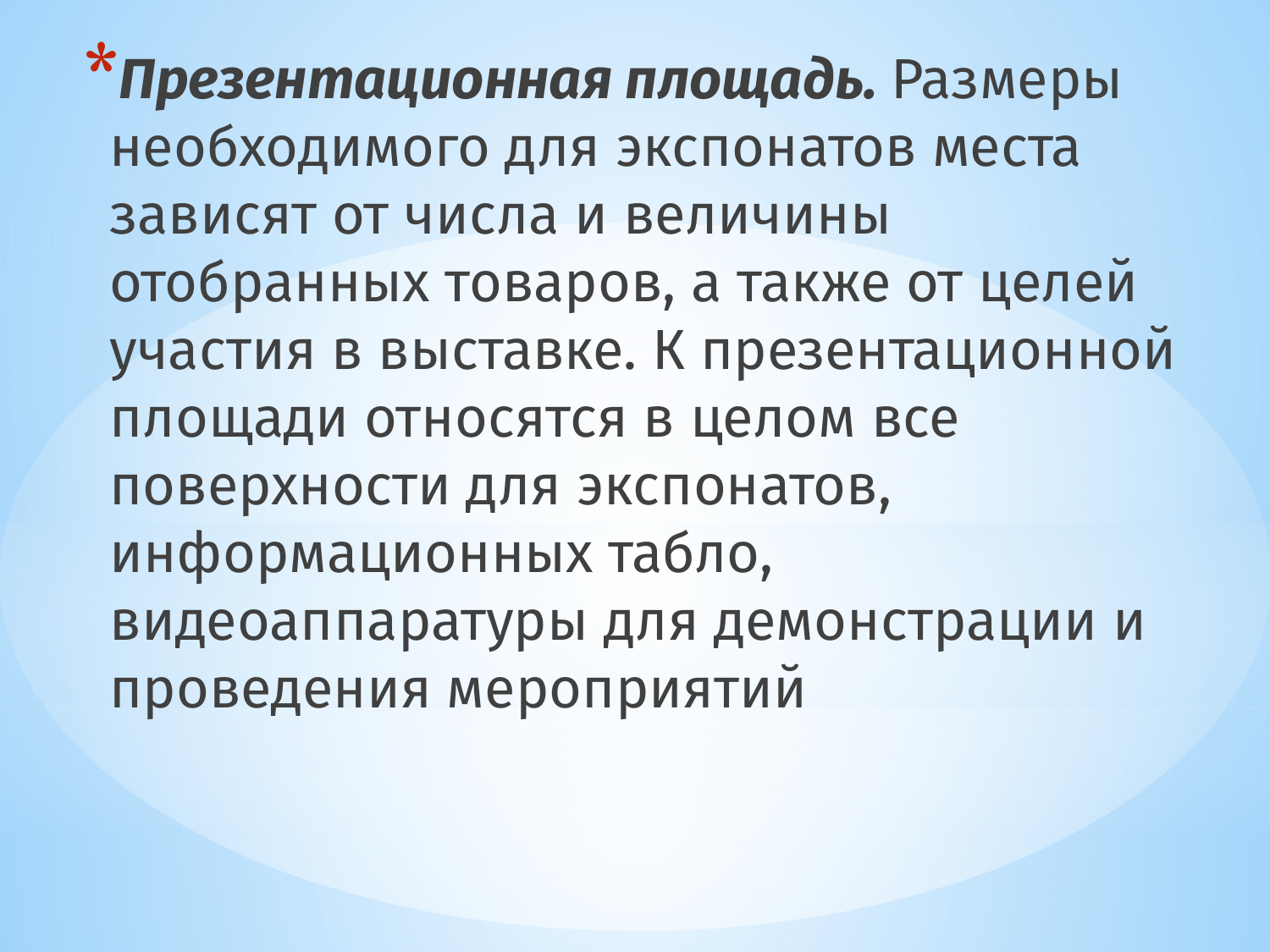

Презентационная площадь. Размеры необходимого для экспонатов места зависят от числа и величины отобранных товаров, а также от целей участия в выставке. К презентационной площади относятся в целом все поверхности для экспонатов, информационных табло, видеоаппаратуры для демонстрации и проведения мероприятий
#